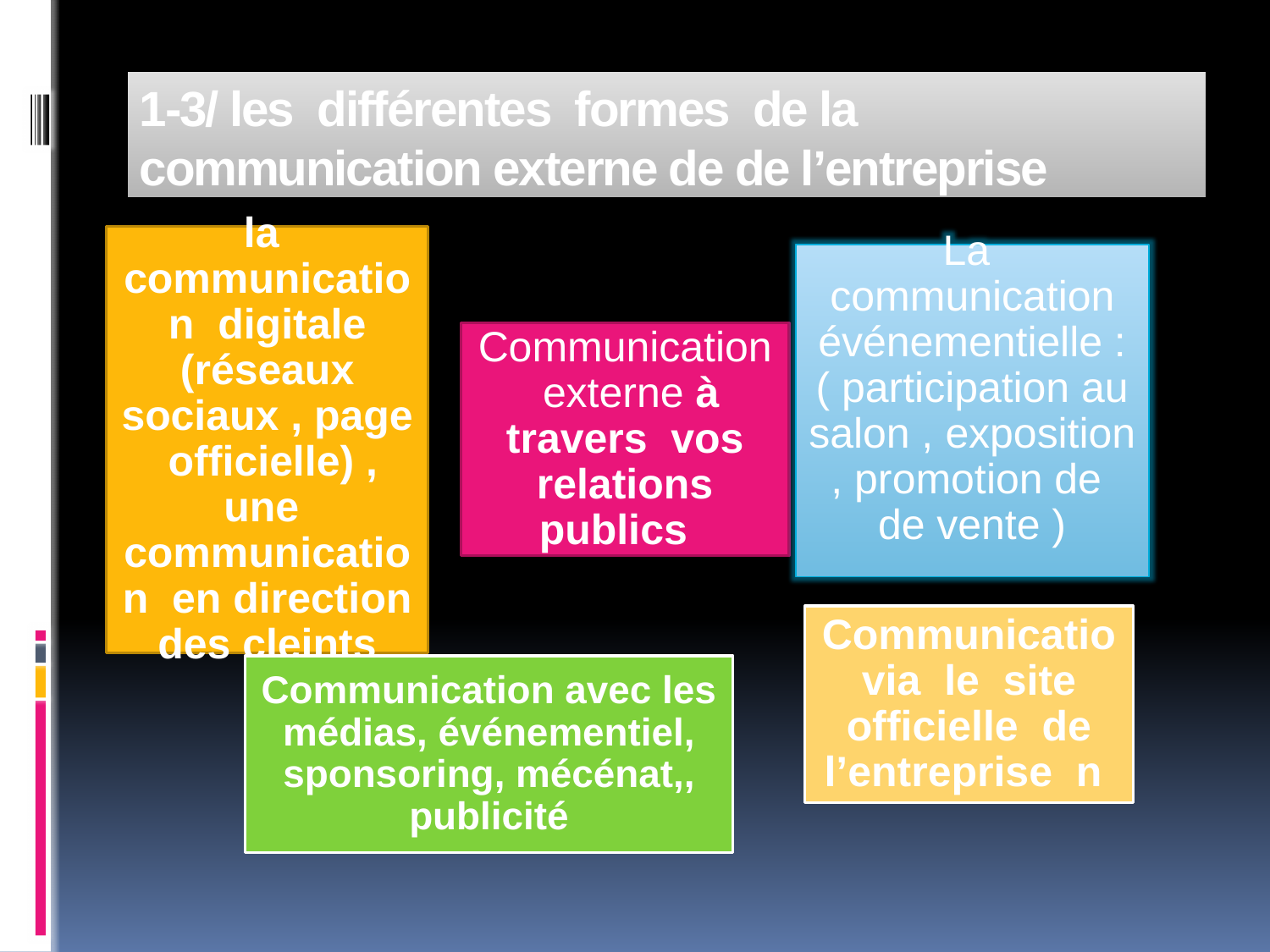

# 1-3/ les  différentes  formes  de la  communication externe de de l’entreprise
la  communication  digitale (réseaux sociaux , page  officielle) , une  communication  en direction  des cleints
Communication  externe à travers  vos relations publics
La  communication événementielle : ( participation au salon , exposition , promotion de  de vente )

Communication avec les médias, événementiel, sponsoring, mécénat,, publicité
Communicatiovia  le  site officielle  de l’entreprise  n